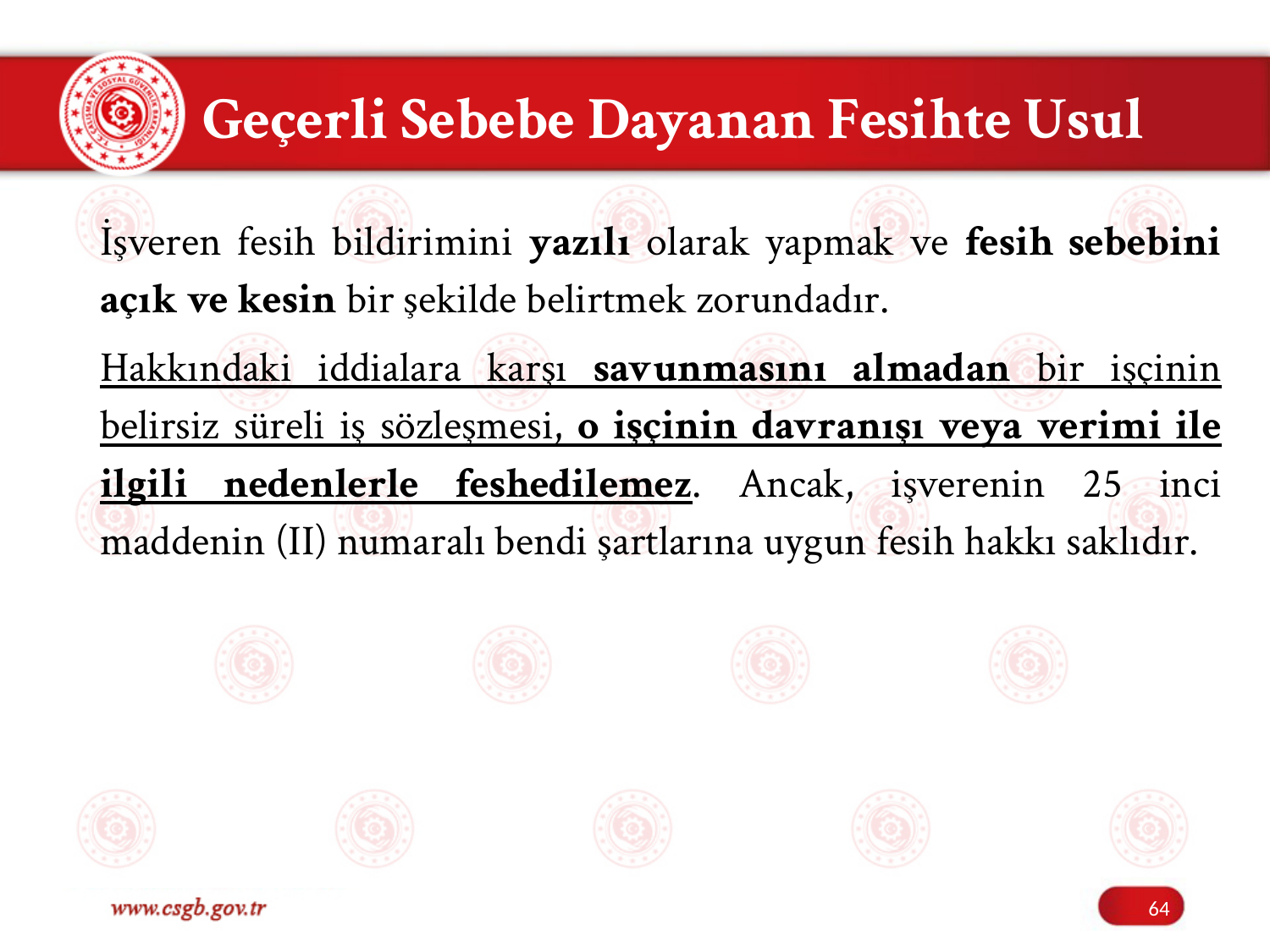

# Geçerli Sebebe Dayanan Fesihte Usul
İşveren fesih bildirimini yazılı olarak yapmak ve fesih sebebini açık ve kesin bir şekilde belirtmek zorundadır.
Hakkındaki iddialara karşı savunmasını almadan bir işçinin belirsiz süreli iş sözleşmesi, o işçinin davranışı veya verimi ile ilgili nedenlerle feshedilemez. Ancak, işverenin 25 inci maddenin (II) numaralı bendi şartlarına uygun fesih hakkı saklıdır.
64